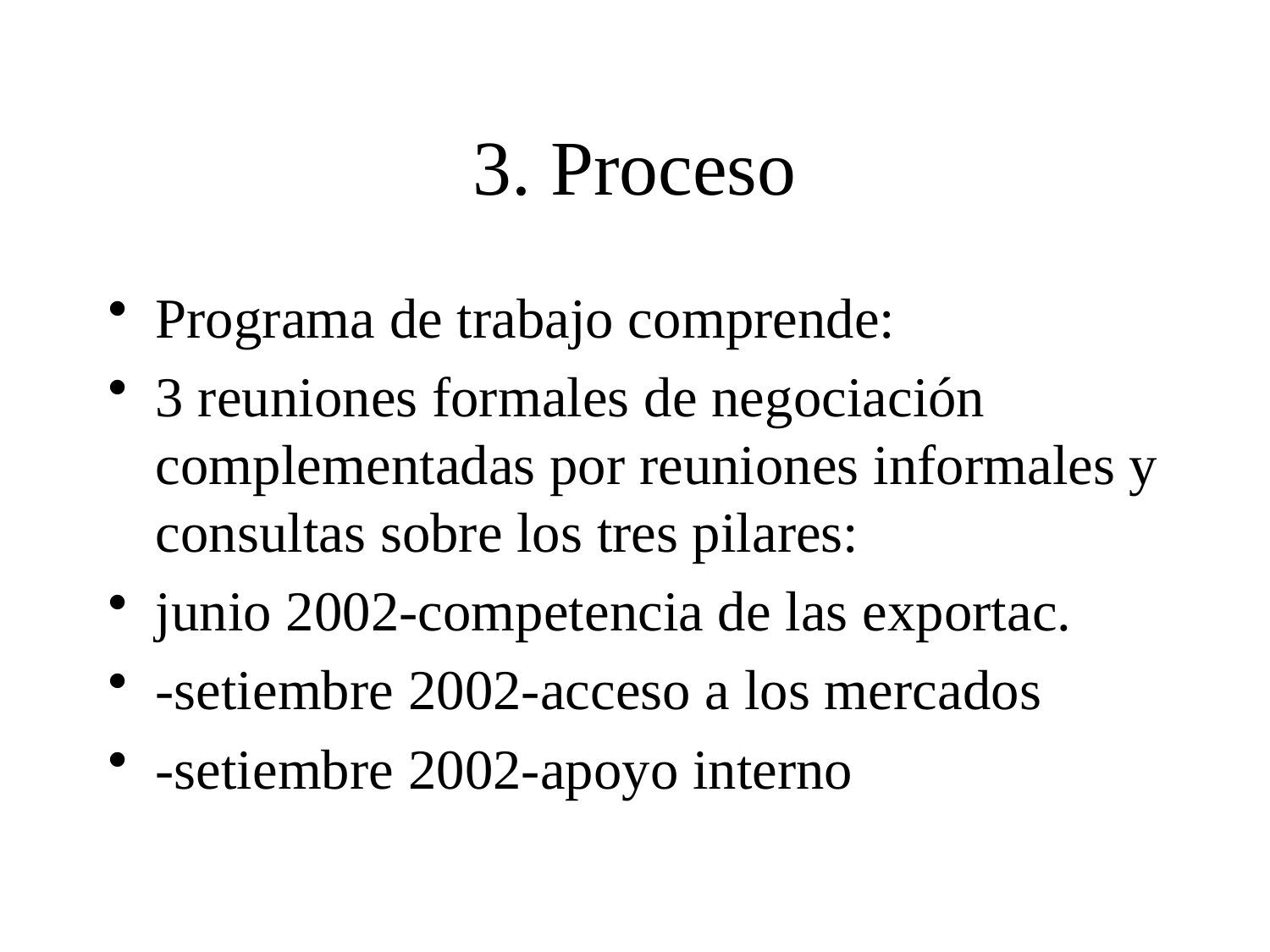

# 3. Proceso
Programa de trabajo comprende:
3 reuniones formales de negociación complementadas por reuniones informales y consultas sobre los tres pilares:
junio 2002-competencia de las exportac.
-setiembre 2002-acceso a los mercados
-setiembre 2002-apoyo interno